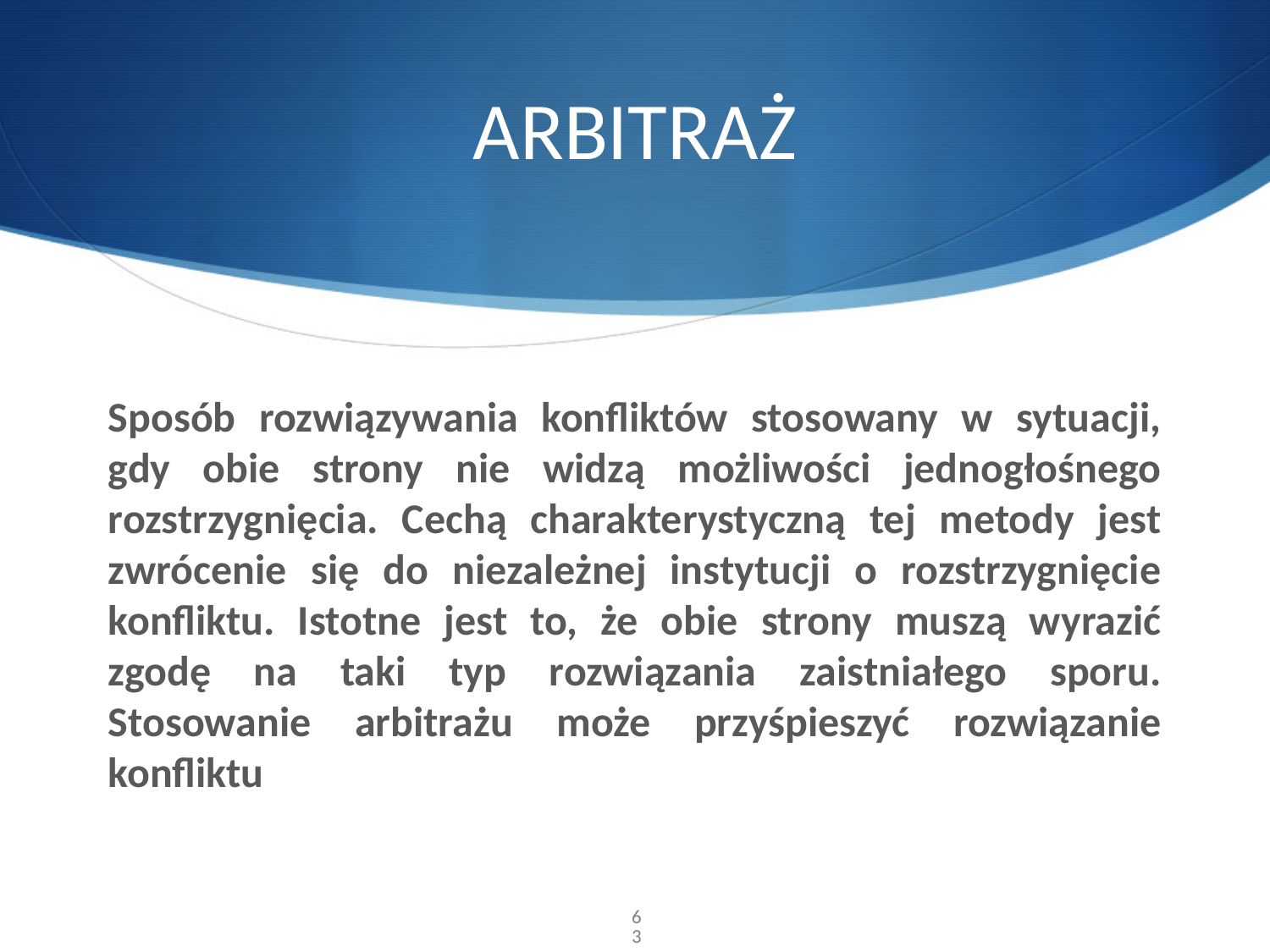

# ARBITRAŻ
Sposób rozwiązywania konfliktów stosowany w sytuacji, gdy obie strony nie widzą możliwości jednogłośnego rozstrzygnięcia. Cechą charakterystyczną tej metody jest zwrócenie się do niezależnej instytucji o rozstrzygnięcie konfliktu. Istotne jest to, że obie strony muszą wyrazić zgodę na taki typ rozwiązania zaistniałego sporu. Stosowanie arbitrażu może przyśpieszyć rozwiązanie konfliktu
63